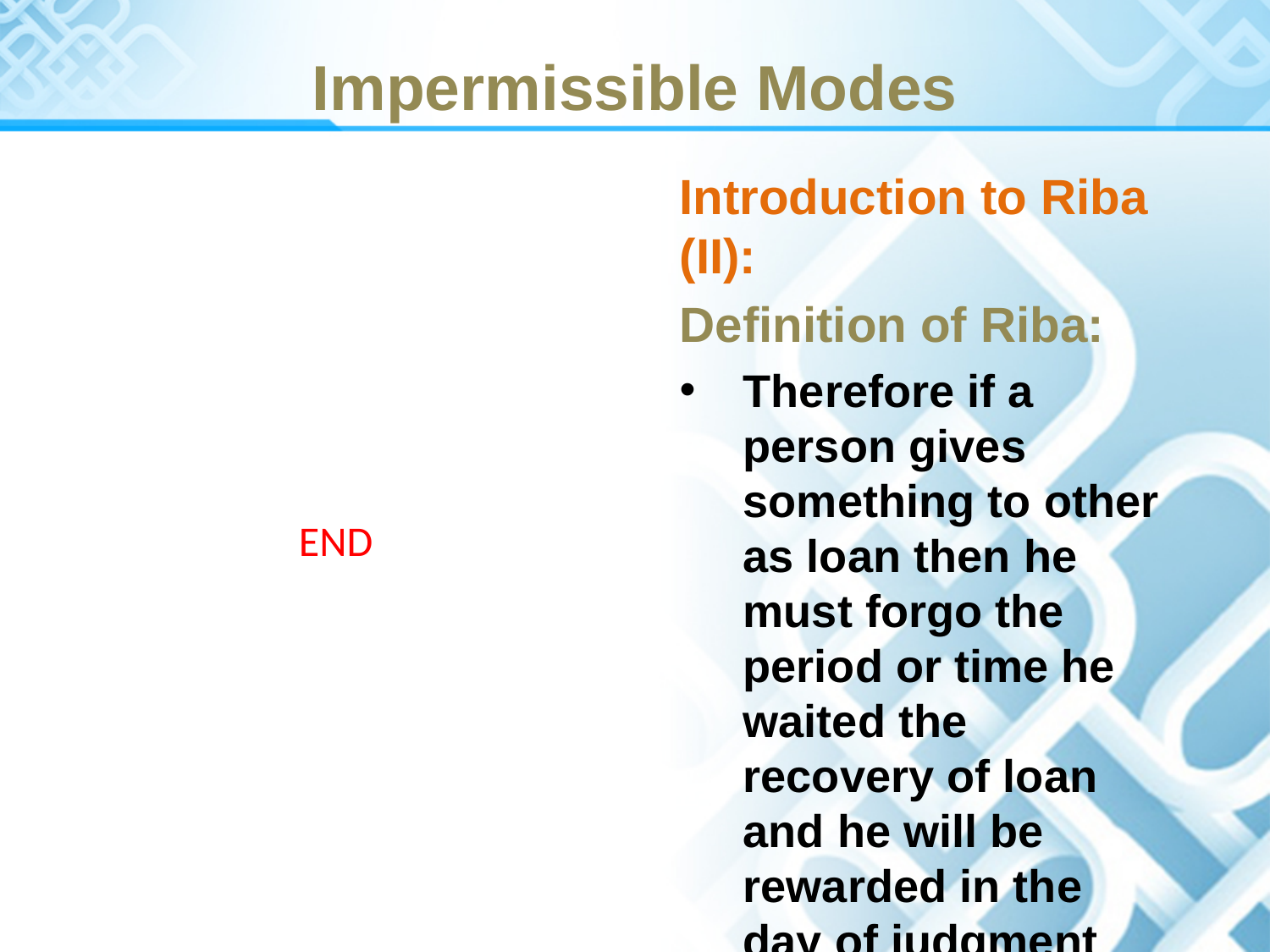

Impermissible Modes
Introduction to Riba (II):
Definition of Riba:
Therefore if a person gives something to other as loan then he must forgo the period or time he waited the recovery of loan and he will be rewarded in the day of judgment by Allah SWT.
END